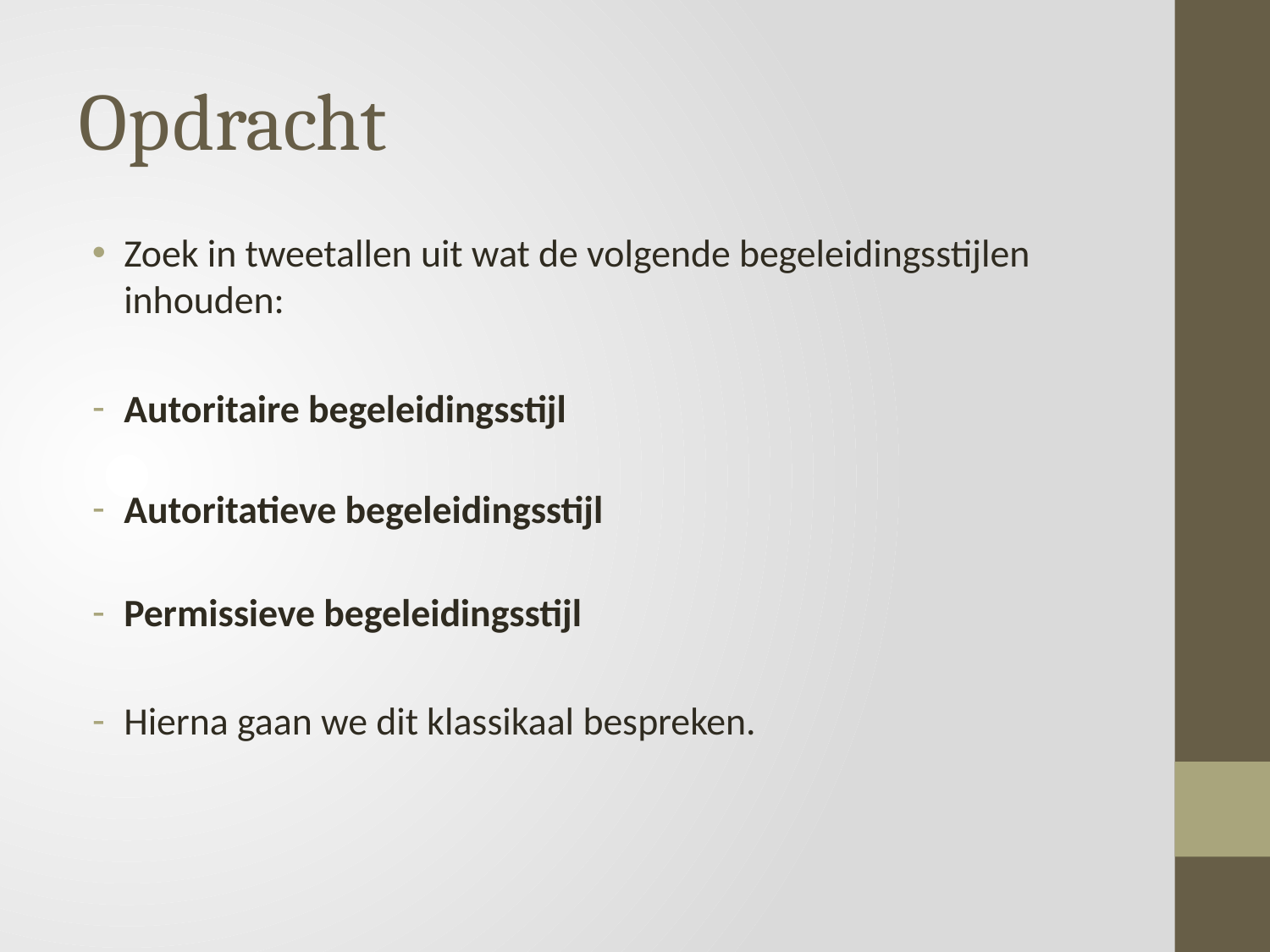

# Opdracht
Zoek in tweetallen uit wat de volgende begeleidingsstijlen inhouden:

Autoritaire begeleidingsstijl
Autoritatieve begeleidingsstijl

Permissieve begeleidingsstijl

Hierna gaan we dit klassikaal bespreken.